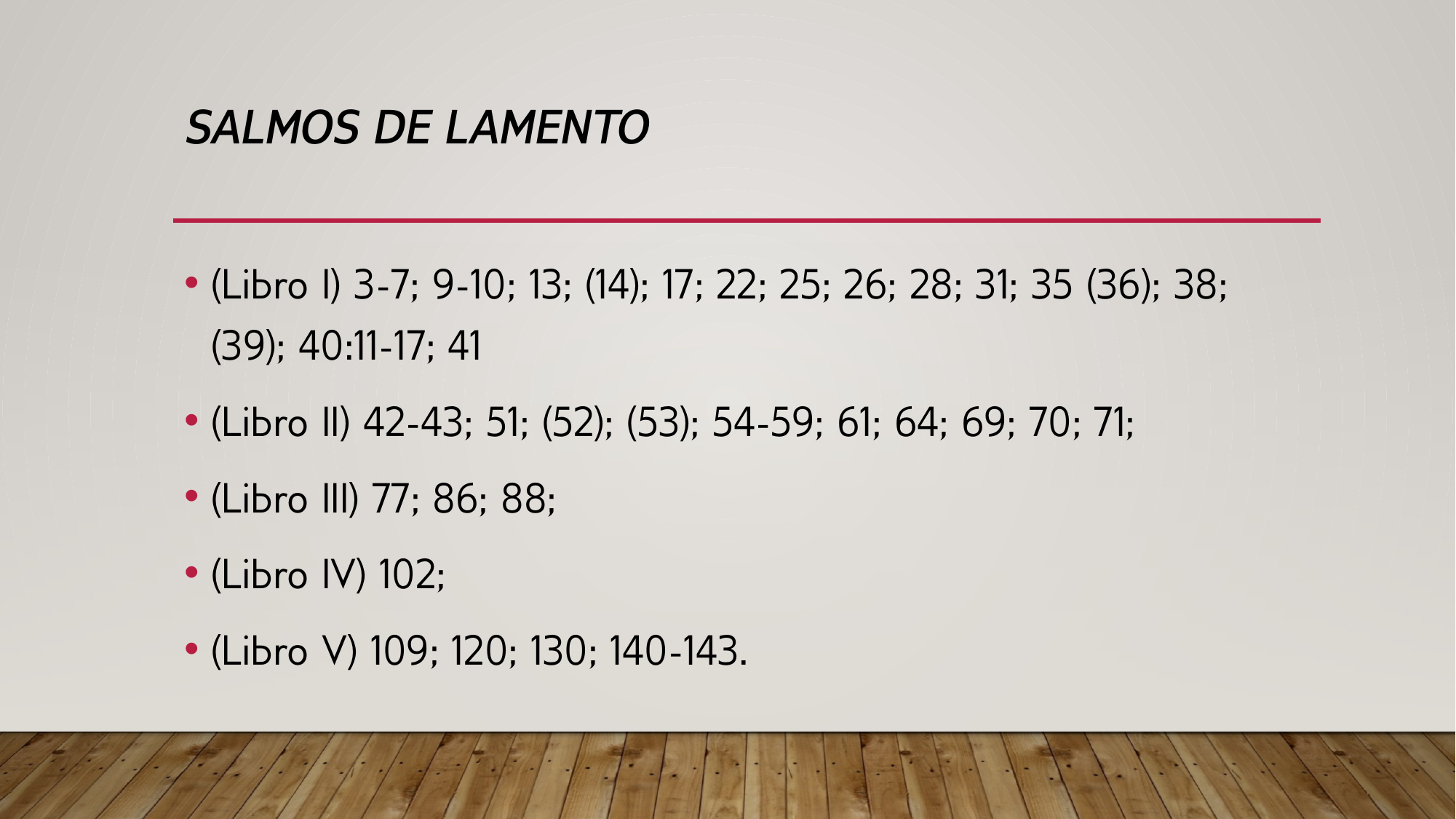

# Salmos de lamento
(Libro I) 3-7; 9-10; 13; (14); 17; 22; 25; 26; 28; 31; 35 (36); 38; (39); 40:11-17; 41
(Libro II) 42-43; 51; (52); (53); 54-59; 61; 64; 69; 70; 71;
(Libro III) 77; 86; 88;
(Libro IV) 102;
(Libro V) 109; 120; 130; 140-143.